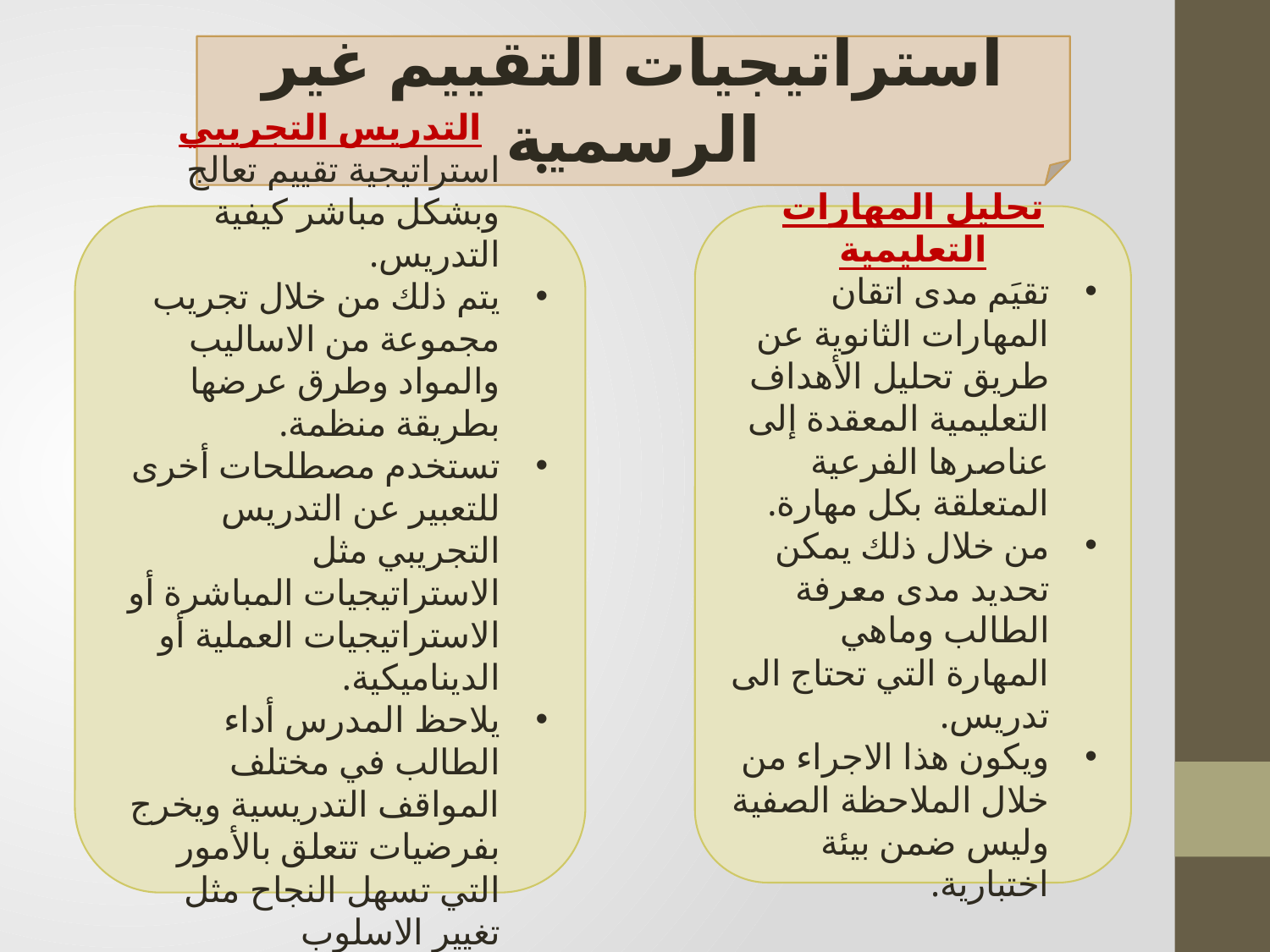

استراتيجيات التقييم غير الرسمية
التدريس التجريبي
استراتيجية تقييم تعالج وبشكل مباشر كيفية التدريس.
يتم ذلك من خلال تجريب مجموعة من الاساليب والمواد وطرق عرضها بطريقة منظمة.
تستخدم مصطلحات أخرى للتعبير عن التدريس التجريبي مثل الاستراتيجيات المباشرة أو الاستراتيجيات العملية أو الديناميكية.
يلاحظ المدرس أداء الطالب في مختلف المواقف التدريسية ويخرج بفرضيات تتعلق بالأمور التي تسهل النجاح مثل تغيير الاسلوب التدريسي ....
تحليل المهارات التعليمية
تقيَم مدى اتقان المهارات الثانوية عن طريق تحليل الأهداف التعليمية المعقدة إلى عناصرها الفرعية المتعلقة بكل مهارة.
من خلال ذلك يمكن تحديد مدى معرفة الطالب وماهي المهارة التي تحتاج الى تدريس.
ويكون هذا الاجراء من خلال الملاحظة الصفية وليس ضمن بيئة اختبارية.